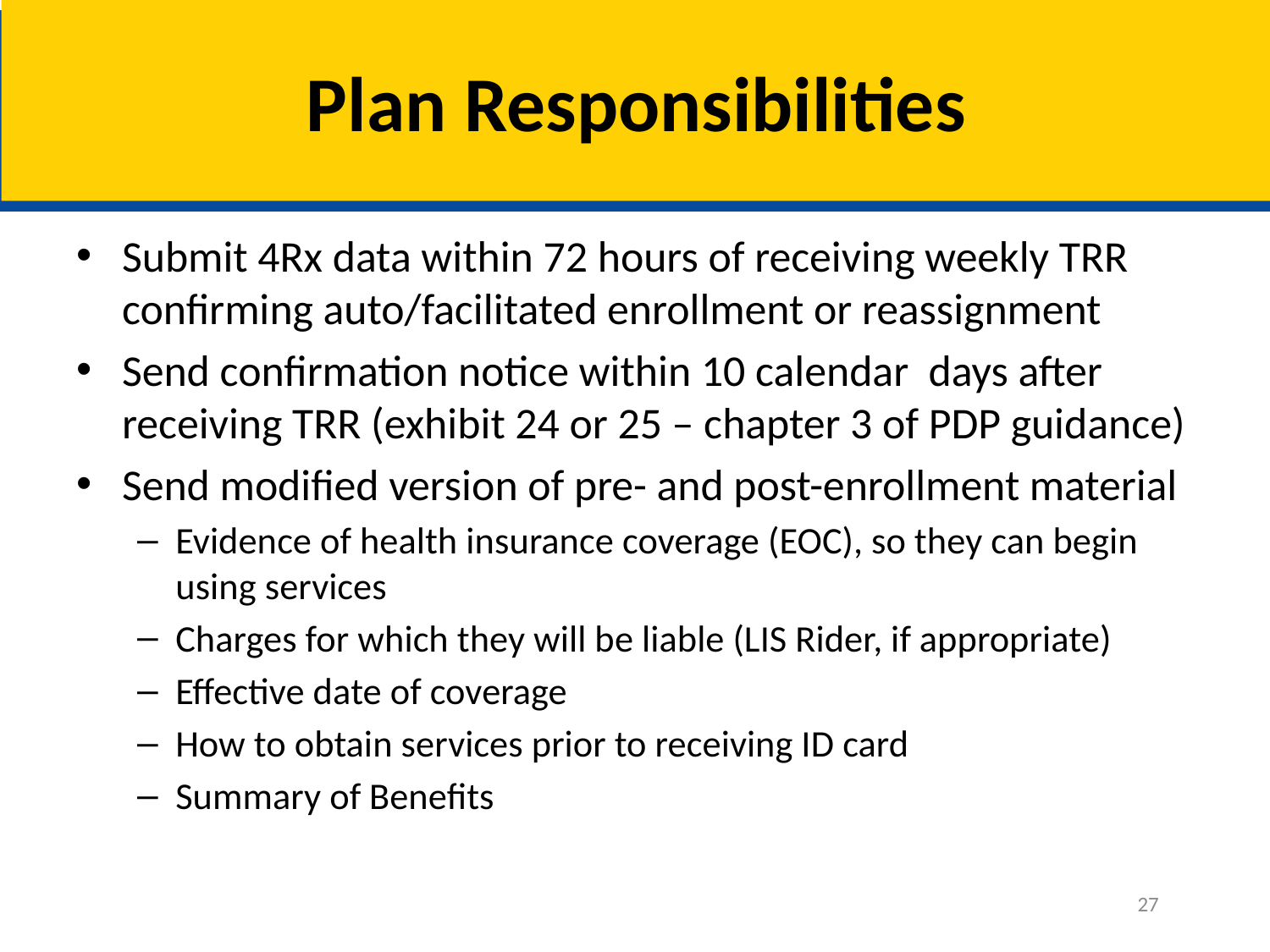

# Plan Responsibilities
Submit 4Rx data within 72 hours of receiving weekly TRR confirming auto/facilitated enrollment or reassignment
Send confirmation notice within 10 calendar  days after receiving TRR (exhibit 24 or 25 – chapter 3 of PDP guidance)
Send modified version of pre- and post-enrollment material
Evidence of health insurance coverage (EOC), so they can begin using services
Charges for which they will be liable (LIS Rider, if appropriate)
Effective date of coverage
How to obtain services prior to receiving ID card
Summary of Benefits

27